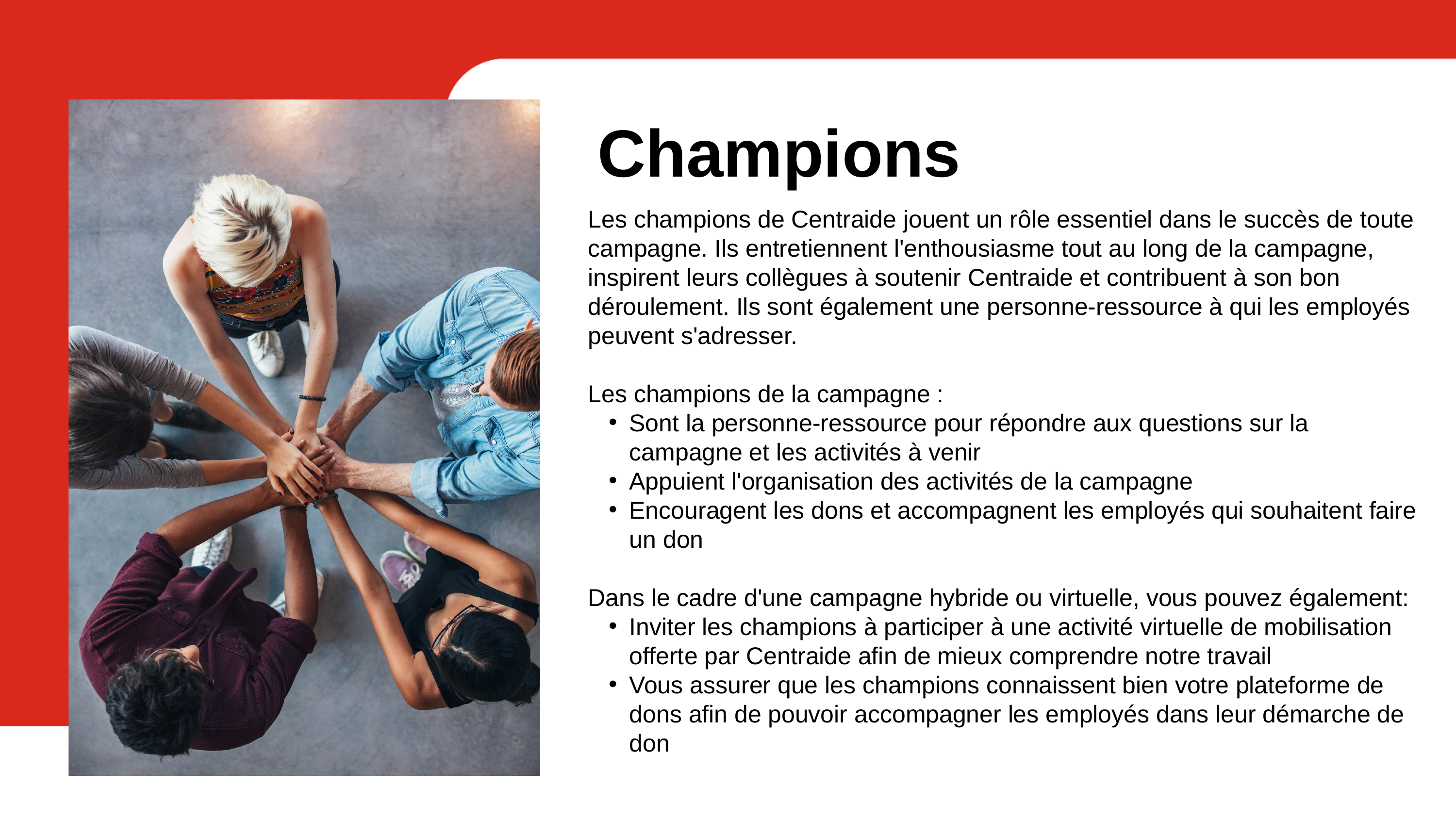

Champions
Les champions de Centraide jouent un rôle essentiel dans le succès de toute campagne. Ils entretiennent l'enthousiasme tout au long de la campagne, inspirent leurs collègues à soutenir Centraide et contribuent à son bon déroulement. Ils sont également une personne-ressource à qui les employés peuvent s'adresser.

Les champions de la campagne :
Sont la personne-ressource pour répondre aux questions sur la campagne et les activités à venir
Appuient l'organisation des activités de la campagne
Encouragent les dons et accompagnent les employés qui souhaitent faire un don

Dans le cadre d'une campagne hybride ou virtuelle, vous pouvez également:
Inviter les champions à participer à une activité virtuelle de mobilisation offerte par Centraide afin de mieux comprendre notre travail
Vous assurer que les champions connaissent bien votre plateforme de dons afin de pouvoir accompagner les employés dans leur démarche de don